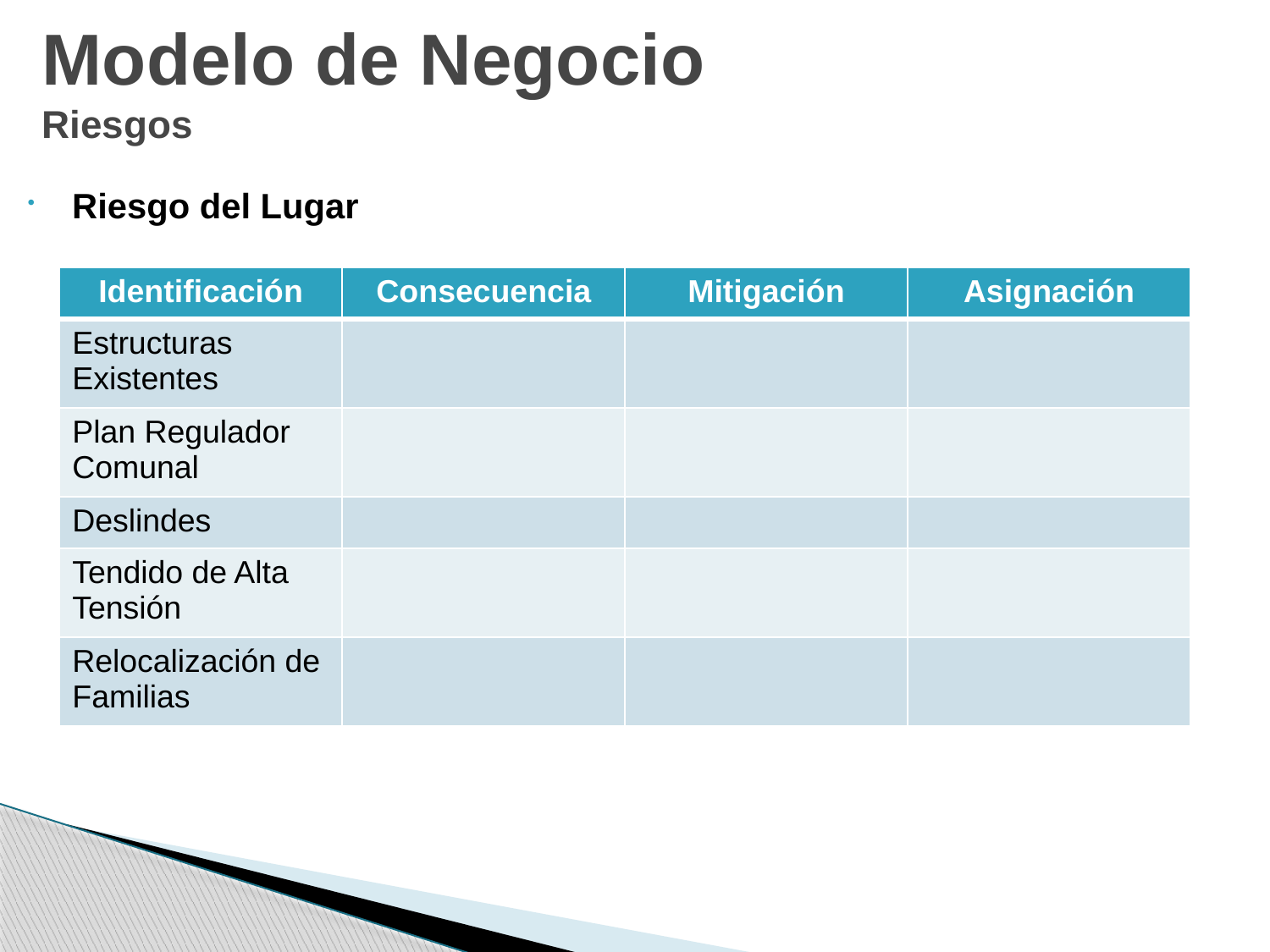

Modelo de Negocio
Riesgos
 Riesgo del Lugar
| Identificación | Consecuencia | Mitigación | Asignación |
| --- | --- | --- | --- |
| Estructuras Existentes |  |  |  |
| Plan Regulador Comunal |  |  |  |
| Deslindes |  |  |  |
| Tendido de Alta Tensión |  |  |  |
| Relocalización de Familias |  |  |  |